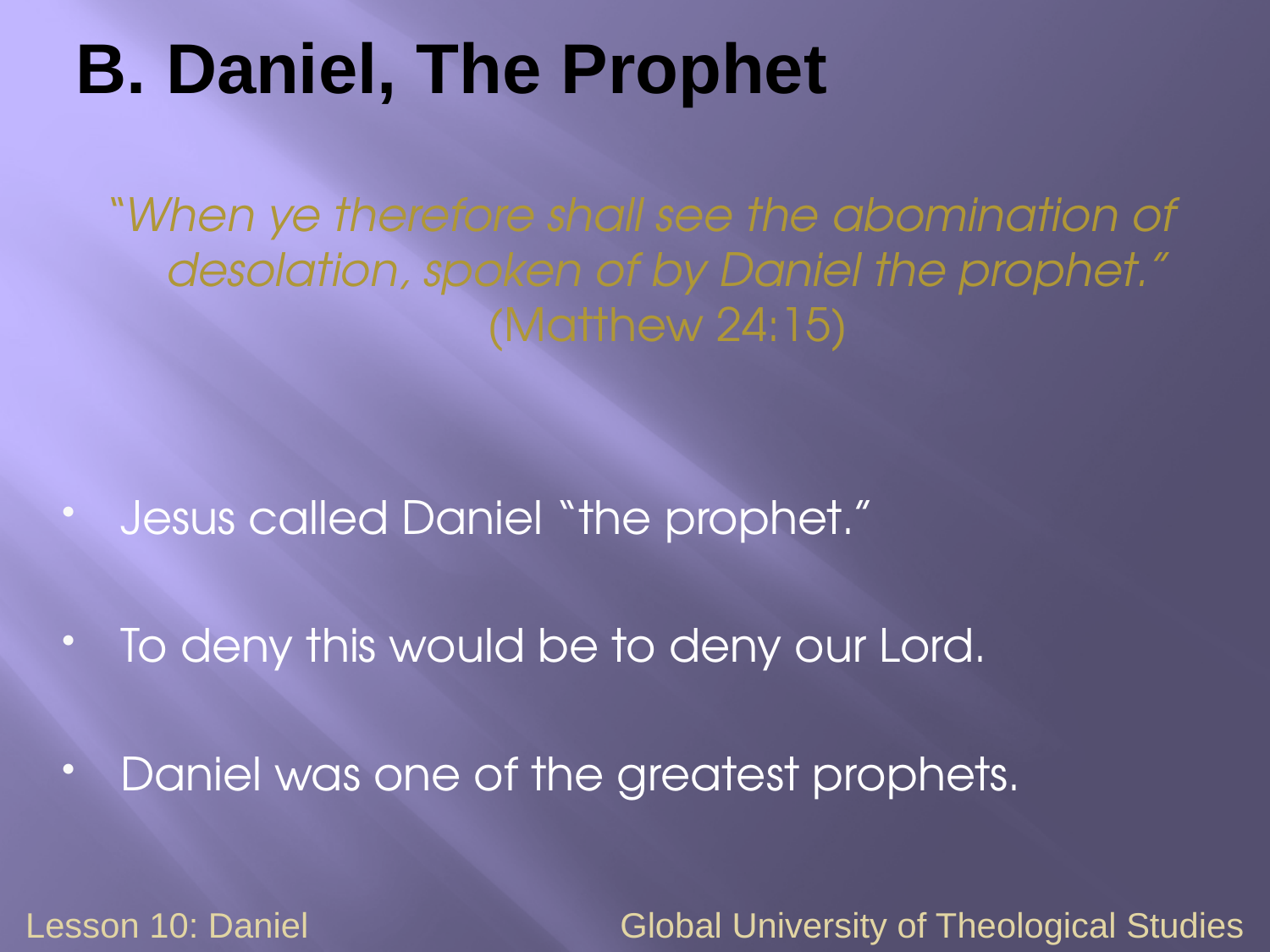

# B. Daniel, The Prophet
“When ye therefore shall see the abomination of desolation, spoken of by Daniel the prophet.” (Matthew 24:15)

Jesus called Daniel “the prophet.”

To deny this would be to deny our Lord.

Daniel was one of the greatest prophets.
Lesson 10: Daniel                                Global University of Theological Studies